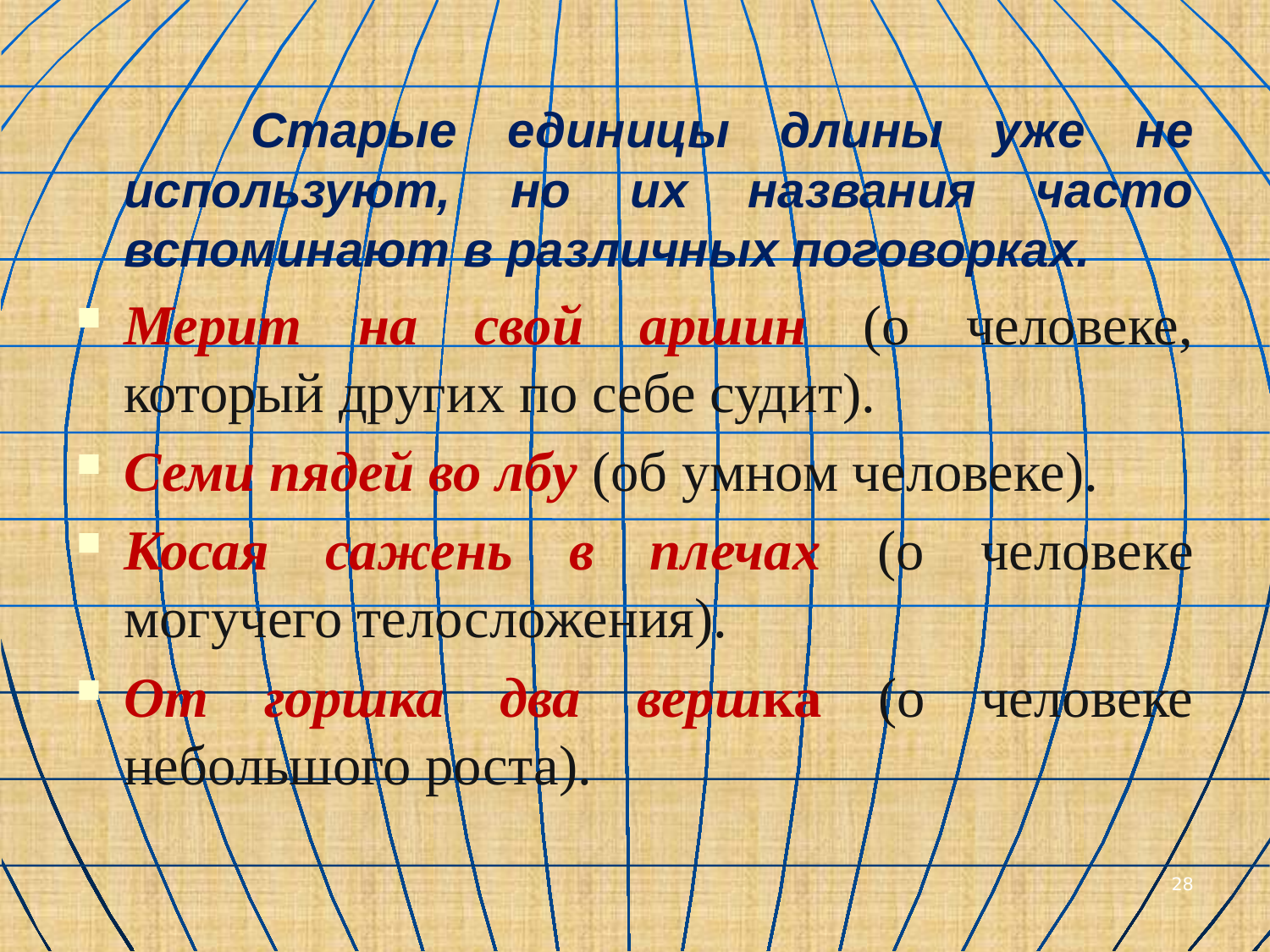

Старые единицы длины уже не используют, но их названия часто вспоминают в различных поговорках.
Мерит на свой аршин (о человеке, который других по себе судит).
Семи пядей во лбу (об умном человеке).
Косая сажень в плечах (о человеке могучего телосложения).
От горшка два вершка (о человеке небольшого роста).

28